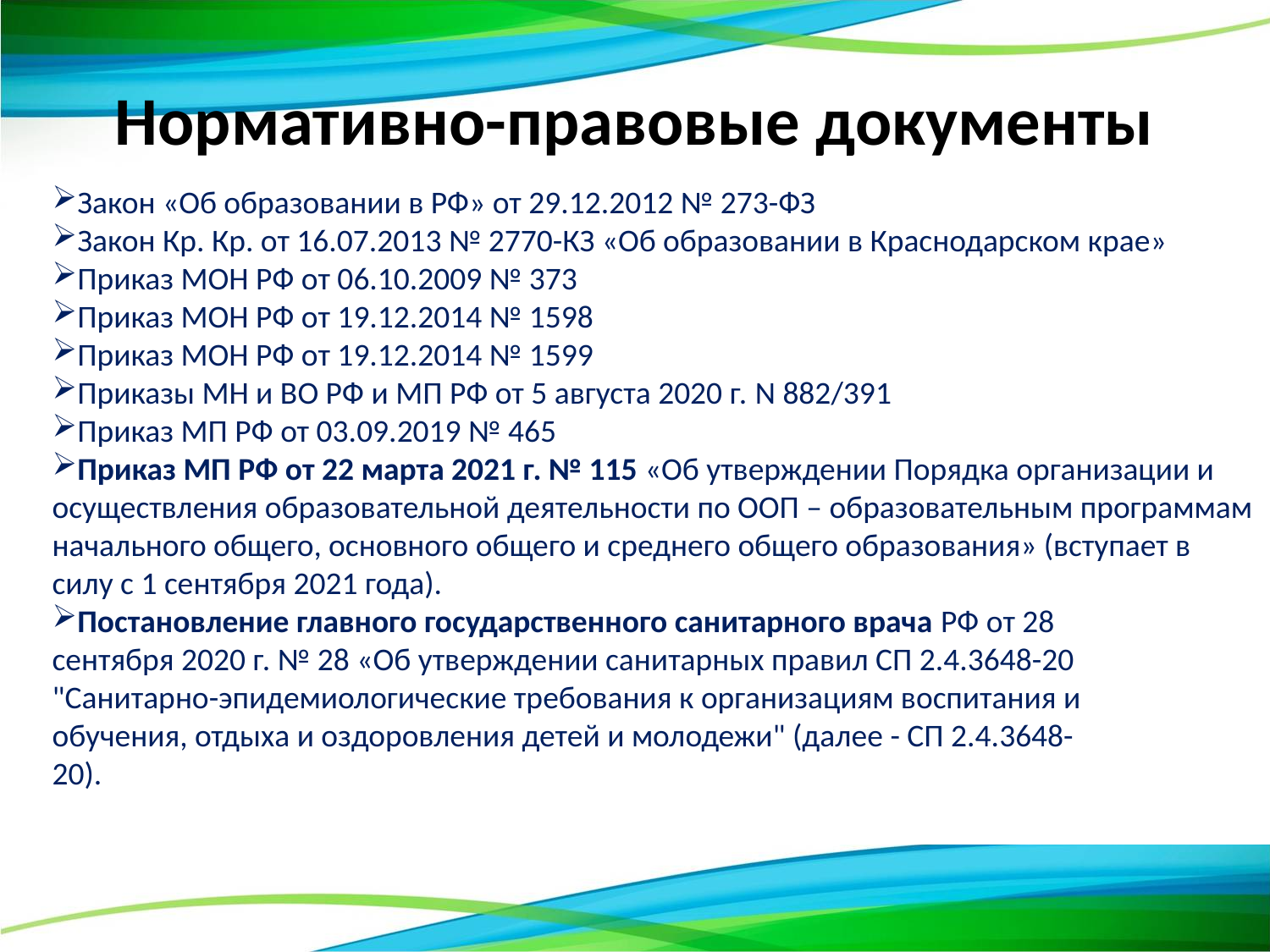

# Нормативно-правовые документы
Закон «Об образовании в РФ» от 29.12.2012 № 273-ФЗ
Закон Кр. Кр. от 16.07.2013 № 2770-КЗ «Об образовании в Краснодарском крае»
Приказ МОН РФ от 06.10.2009 № 373
Приказ МОН РФ от 19.12.2014 № 1598
Приказ МОН РФ от 19.12.2014 № 1599
Приказы МН и ВО РФ и МП РФ от 5 августа 2020 г. N 882/391
Приказ МП РФ от 03.09.2019 № 465
Приказ МП РФ от 22 марта 2021 г. № 115 «Об утверждении Порядка организации и осуществления образовательной деятельности по ООП – образовательным программам начального общего, основного общего и среднего общего образования» (вступает в силу с 1 сентября 2021 года).
Постановление главного государственного санитарного врача РФ от 28
сентября 2020 г. № 28 «Об утверждении санитарных правил СП 2.4.3648-20
"Санитарно-эпидемиологические требования к организациям воспитания и
обучения, отдыха и оздоровления детей и молодежи" (далее - СП 2.4.3648-
20).